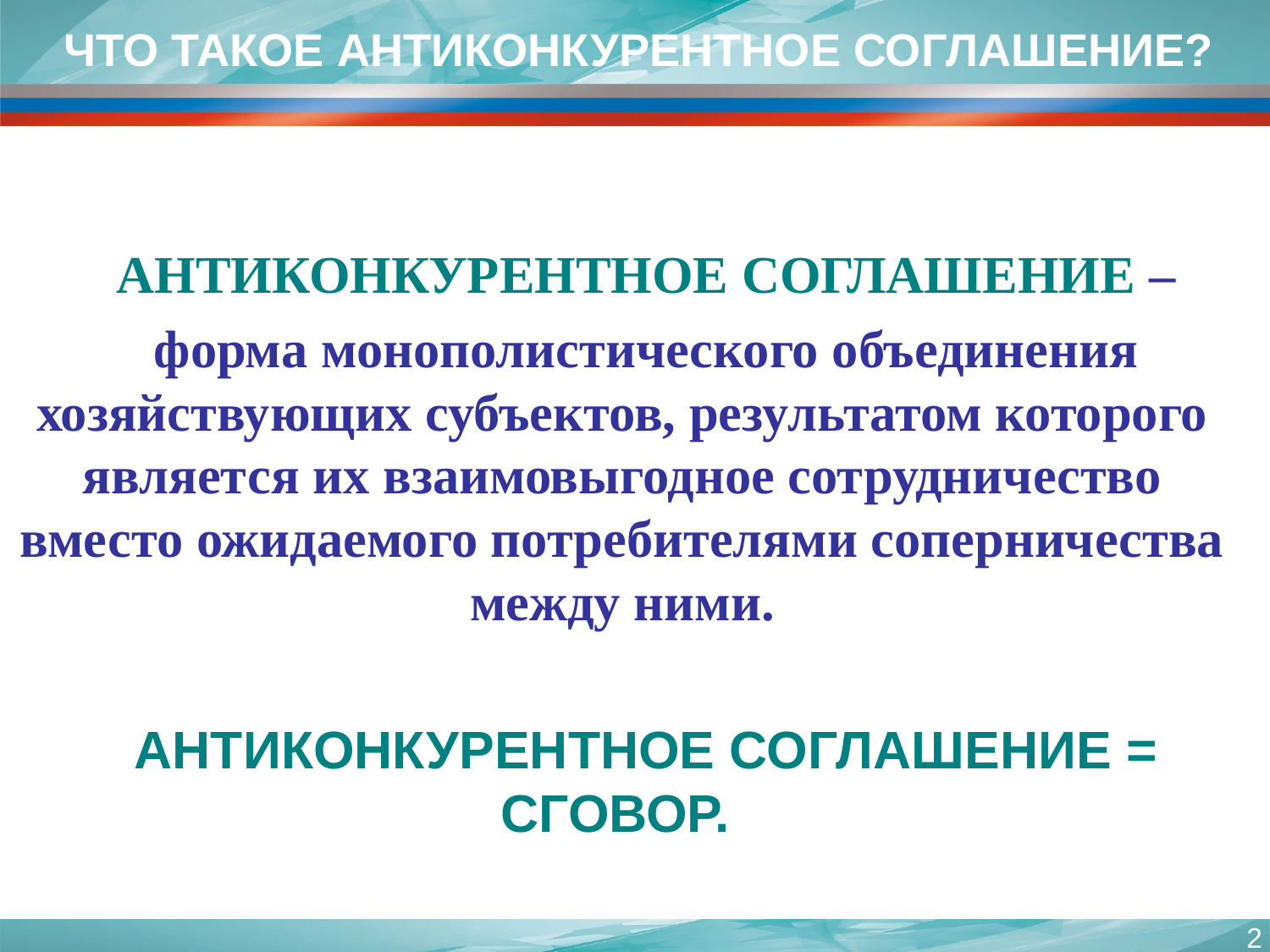

ЧТО ТАКОЕ АНТИКОНКУРЕНТНОЕ СОГЛАШЕНИЕ?

АНТИКОНКУРЕНТНОЕ СОГЛАШЕНИЕ –
форма монополистического объединения хозяйствующих субъектов, результатом которого является их взаимовыгодное сотрудничество вместо ожидаемого потребителями соперничества между ними.

АНТИКОНКУРЕНТНОЕ СОГЛАШЕНИЕ = СГОВОР.
2